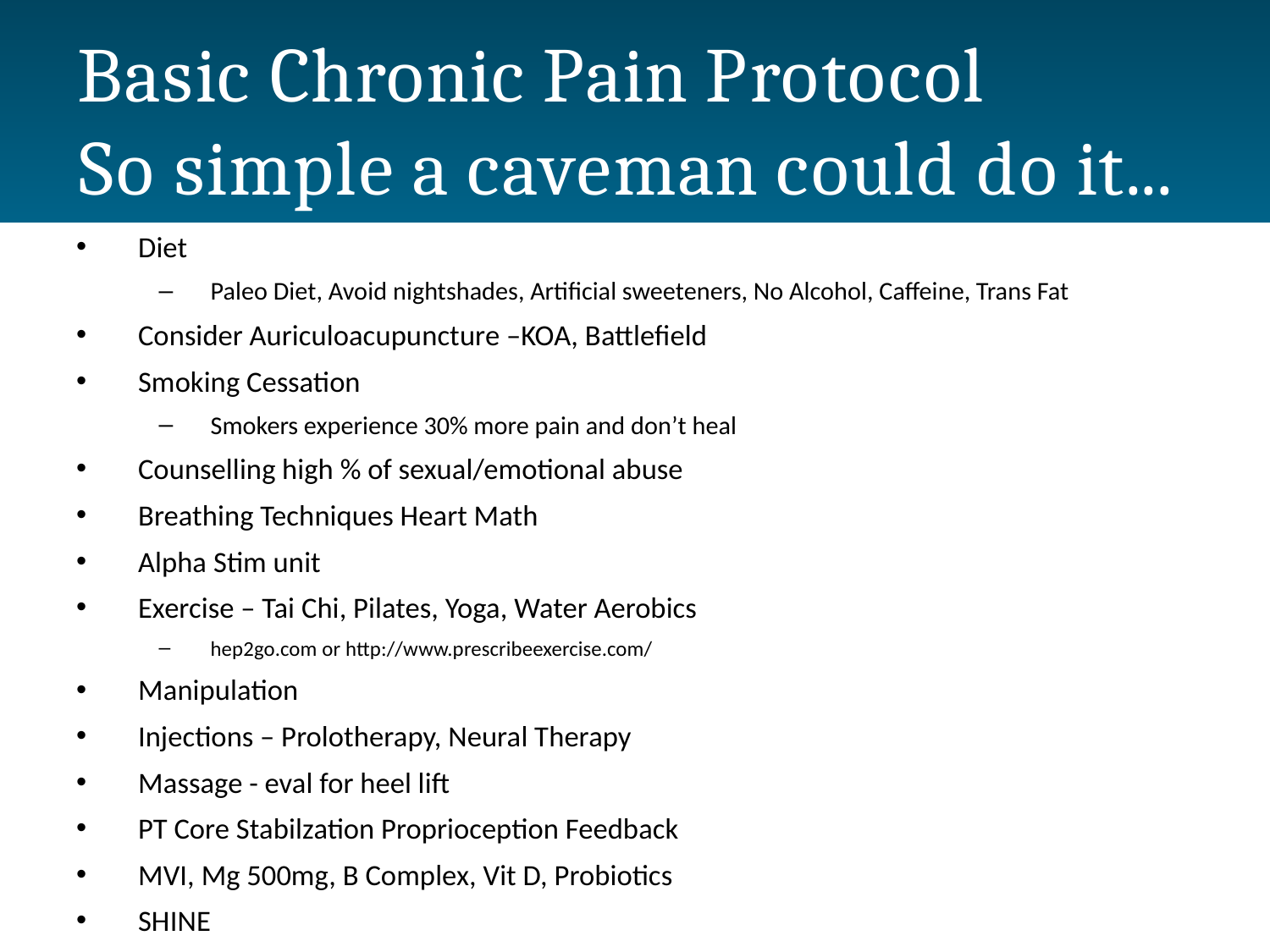

# Basic Chronic Pain Protocol So simple a caveman could do it...
Diet
Paleo Diet, Avoid nightshades, Artificial sweeteners, No Alcohol, Caffeine, Trans Fat
Consider Auriculoacupuncture –KOA, Battlefield
Smoking Cessation
Smokers experience 30% more pain and don’t heal
Counselling high % of sexual/emotional abuse
Breathing Techniques Heart Math
Alpha Stim unit
Exercise – Tai Chi, Pilates, Yoga, Water Aerobics
hep2go.com or http://www.prescribeexercise.com/
Manipulation
Injections – Prolotherapy, Neural Therapy
Massage - eval for heel lift
PT Core Stabilzation Proprioception Feedback
MVI, Mg 500mg, B Complex, Vit D, Probiotics
SHINE